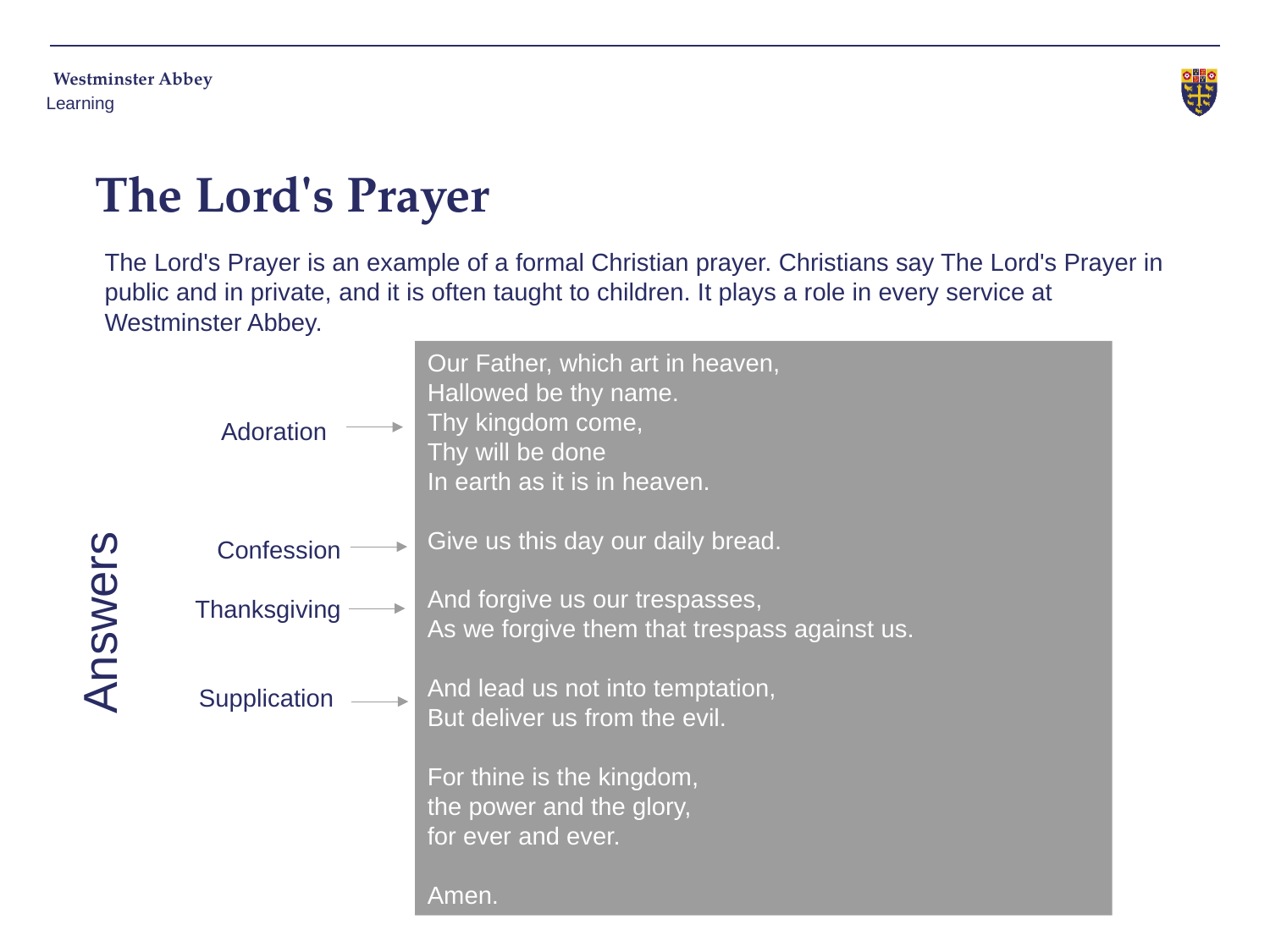

Learning
# The Lord's Prayer
The Lord's Prayer is an example of a formal Christian prayer. Christians say The Lord's Prayer in public and in private, and it is often taught to children. It plays a role in every service at Westminster Abbey.

Our Father, which art in heaven,
Hallowed be thy name.
Thy kingdom come,
Thy will be done
In earth as it is in heaven.
Give us this day our daily bread.
And forgive us our trespasses,
As we forgive them that trespass against us.
And lead us not into temptation,
But deliver us from the evil.

For thine is the kingdom,
the power and the glory,
for ever and ever.
Amen.

Adoration

Confession

Thanksgiving

Supplication

Answers